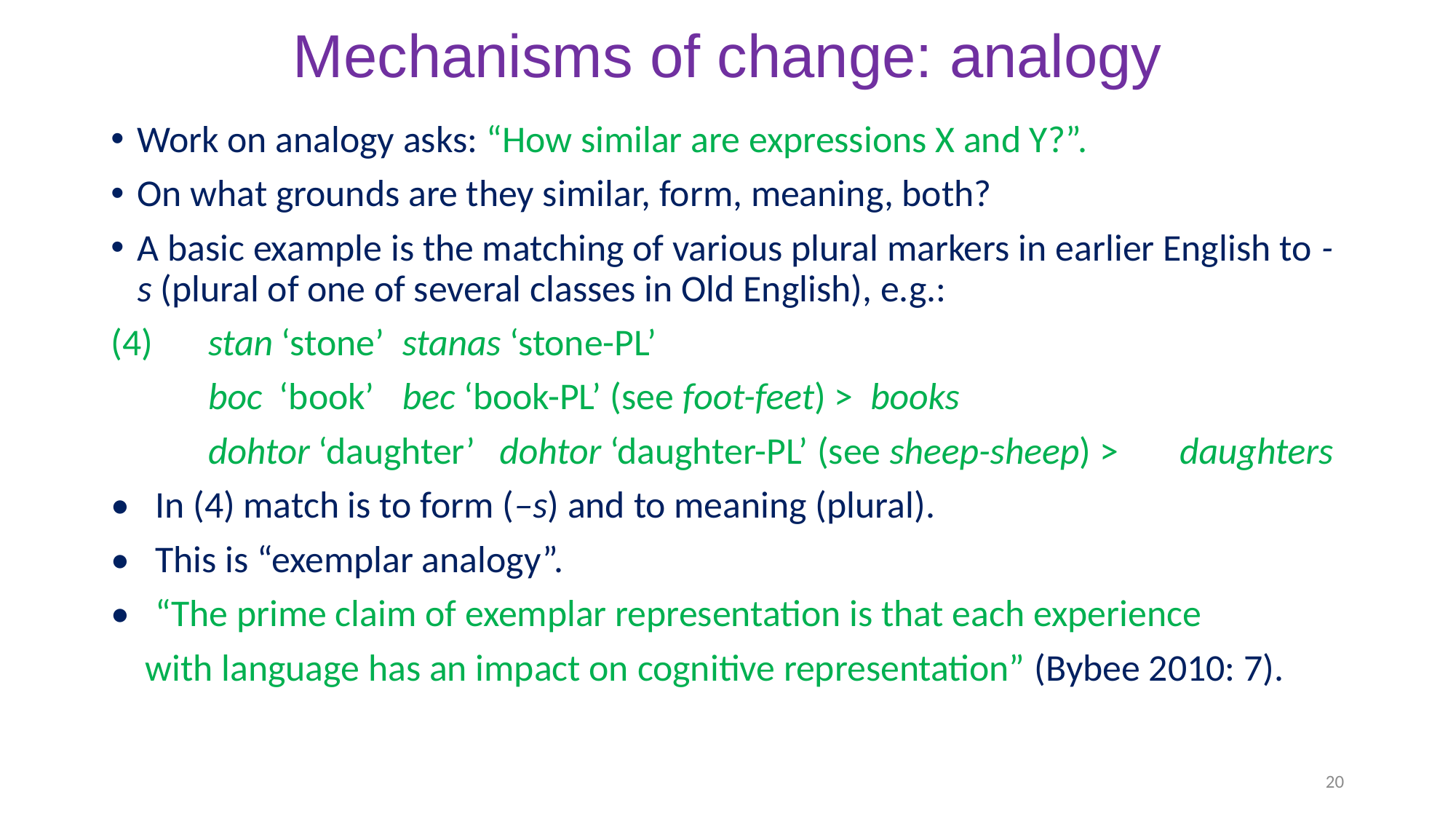

# Mechanisms of change: analogy
Work on analogy asks: “How similar are expressions X and Y?”.
On what grounds are they similar, form, meaning, both?
A basic example is the matching of various plural markers in earlier English to -s (plural of one of several classes in Old English), e.g.:
(4)	stan ‘stone’		stanas ‘stone-PL’
	boc  ‘book’		bec ‘book-PL’ (see foot-feet) >  books
	dohtor ‘daughter’	dohtor ‘daughter-PL’ (see sheep-sheep) >						daughters
•   In (4) match is to form (–s) and to meaning (plural).
•   This is “exemplar analogy”.
•   “The prime claim of exemplar representation is that each experience
    with language has an impact on cognitive representation” (Bybee 2010: 7).

20